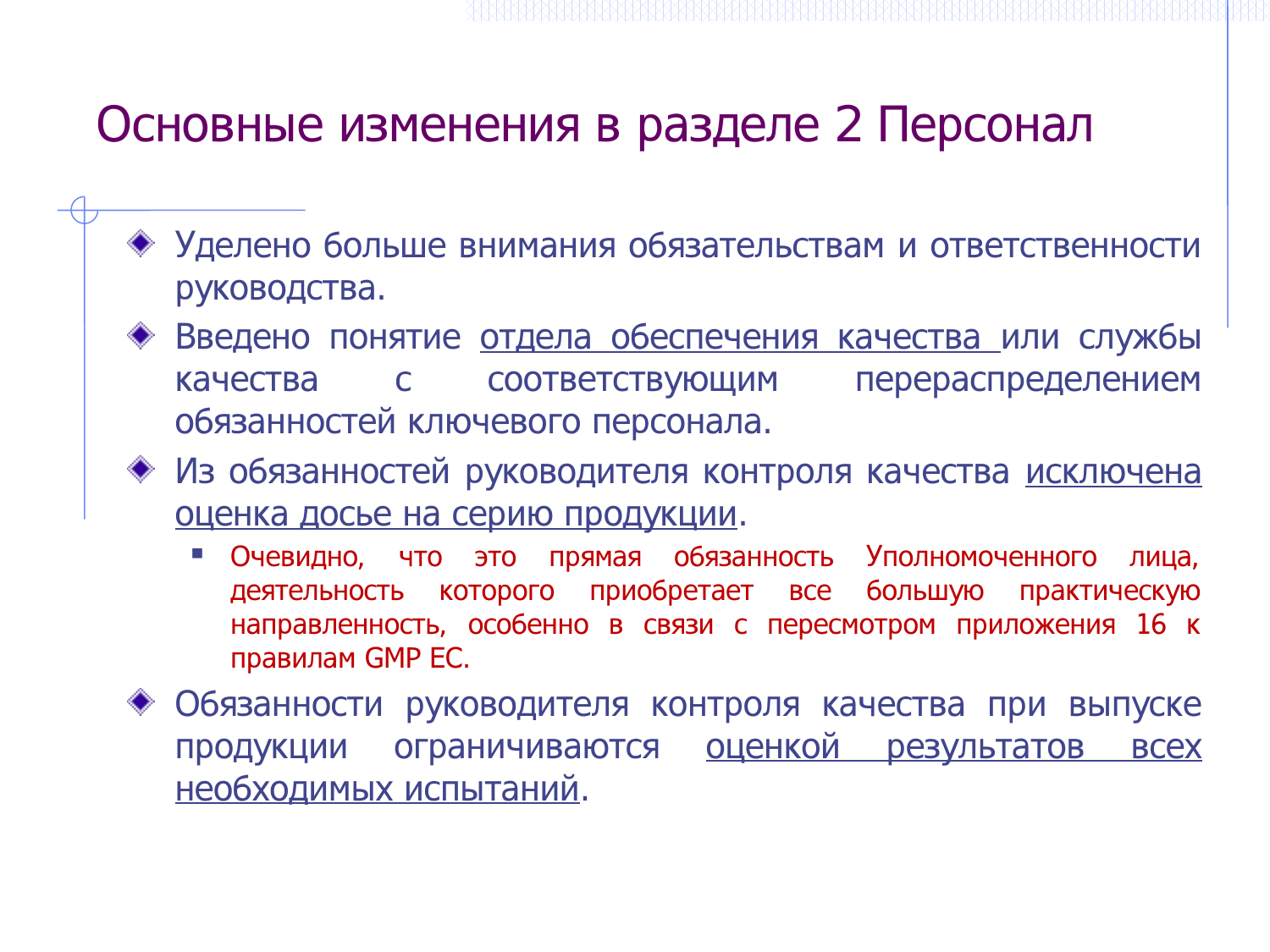

Основные изменения в разделе 2 Персонал
Уделено больше внимания обязательствам и ответственности руководства.
Введено понятие отдела обеспечения качества или службы качества с соответствующим перераспределением обязанностей ключевого персонала.
Из обязанностей руководителя контроля качества исключена оценка досье на серию продукции.
Очевидно, что это прямая обязанность Уполномоченного лица, деятельность которого приобретает все большую практическую направленность, особенно в связи с пересмотром приложения 16 к правилам GMP EC.
Обязанности руководителя контроля качества при выпуске продукции ограничиваются оценкой результатов всех необходимых испытаний.